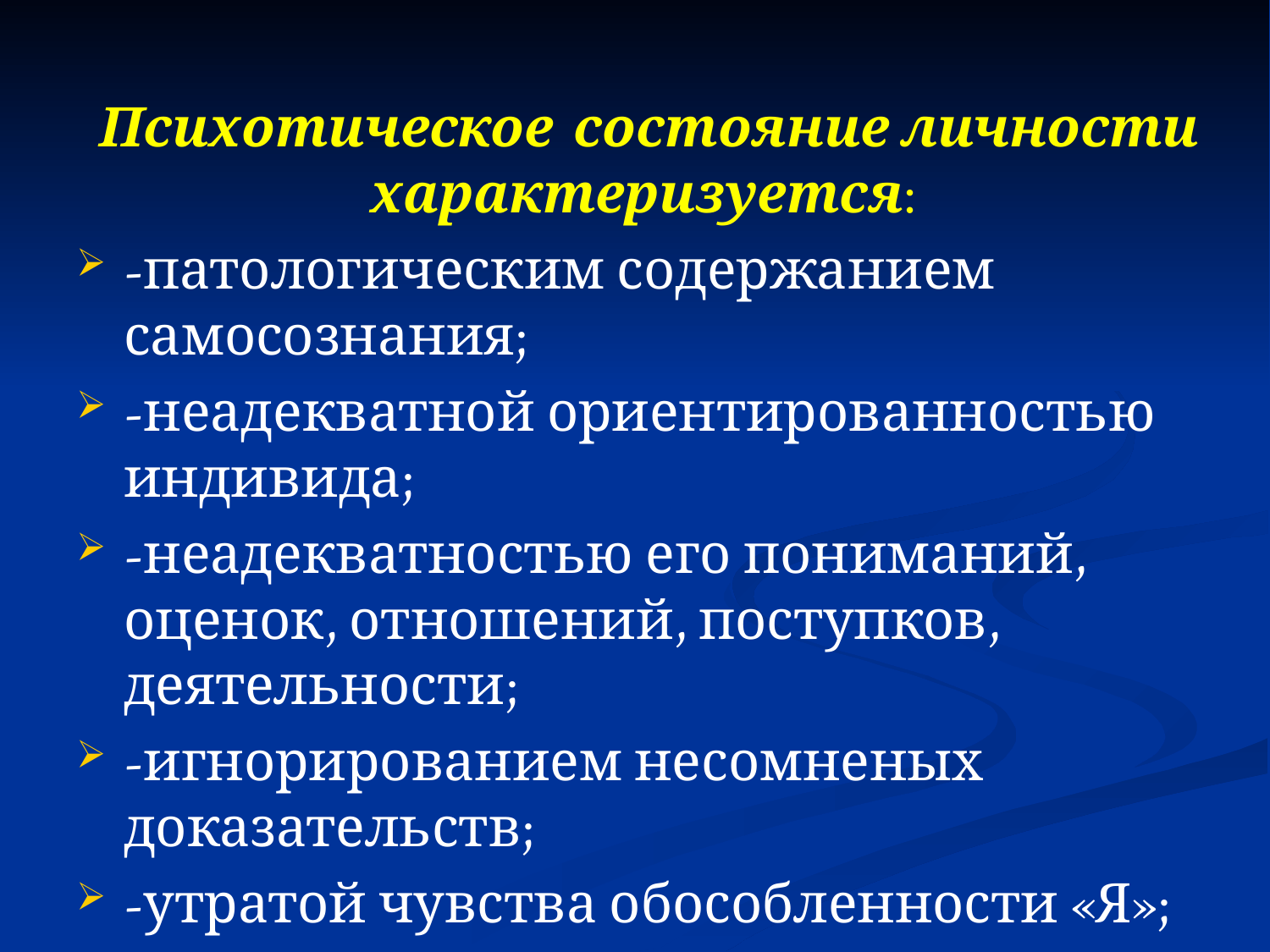

Психотическое  состояние личности характеризуется:
-патологическим содержанием самосознания;
-неадекватной ориентированностью индивида;
-неадекватностью его пониманий, оценок, отношений, поступков, деятельности;
-игнорированием несомненых доказательств;
-утратой чувства обособленности «Я»;
-утратой продуктивного взаимодействия с реальностью;